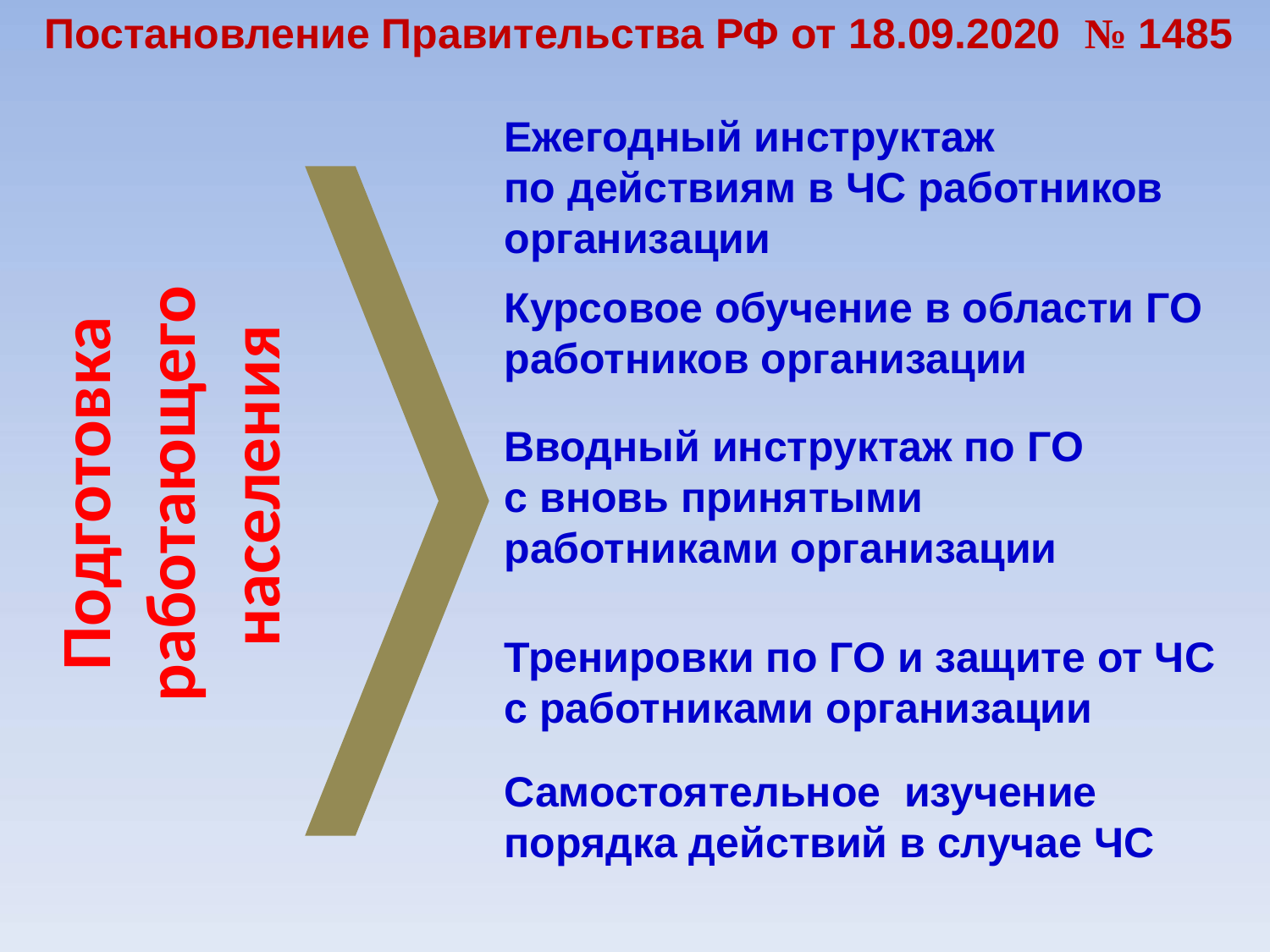

Постановление Правительства РФ от 18.09.2020  № 1485

Подготовка
работающего
населения
Ежегодный инструктаж
по действиям в ЧС работников
организации

Курсовое обучение в области ГО
работников организации
Вводный инструктаж по ГО
с вновь принятыми
работниками организации

Тренировки по ГО и защите от ЧС
с работниками организации
Самостоятельное  изучение
порядка действий в случае ЧС